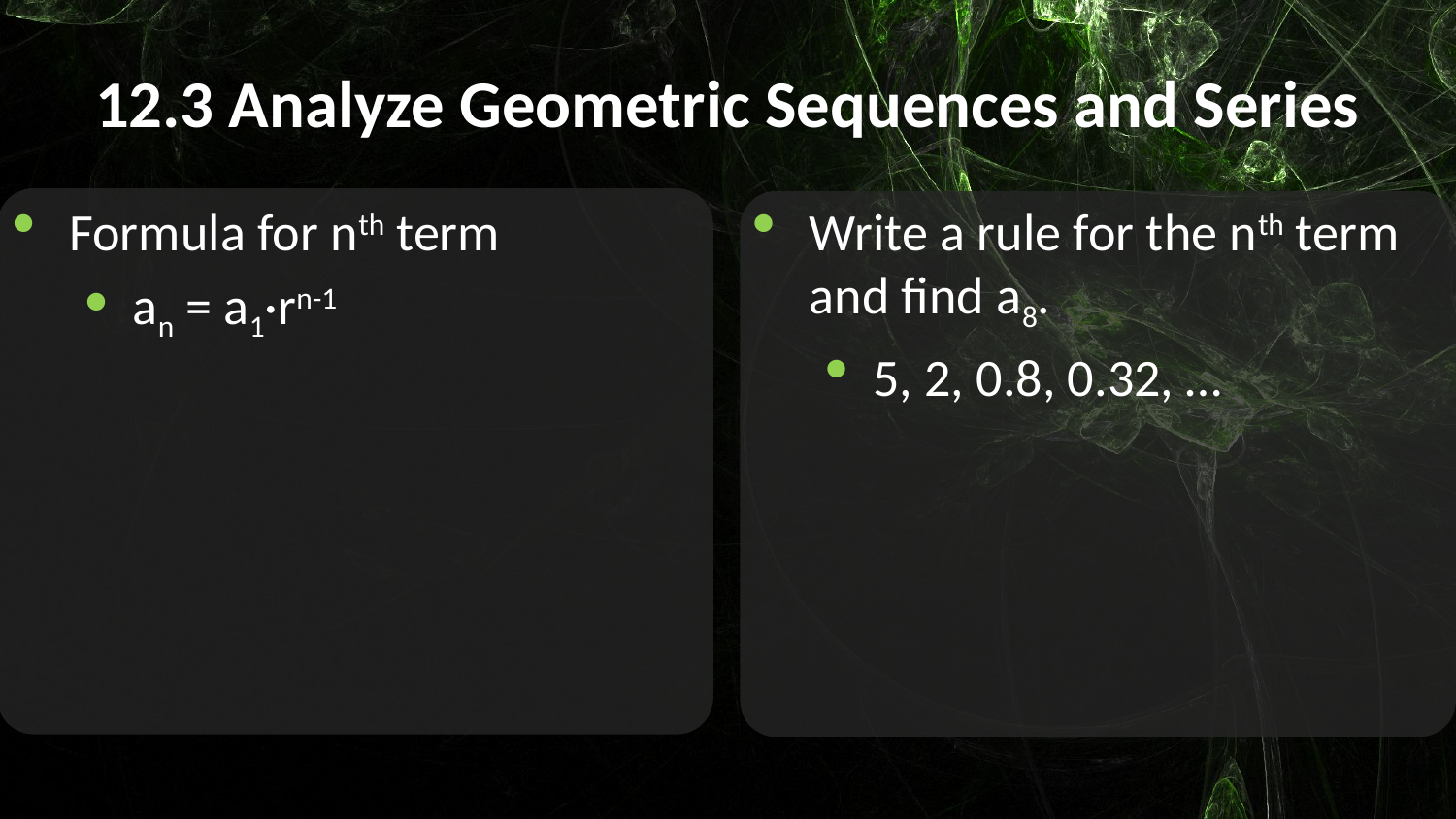

# 12.3 Analyze Geometric Sequences and Series
Formula for nth term
an = a1·rn-1

Write a rule for the nth term and find a8.
5, 2, 0.8, 0.32, …